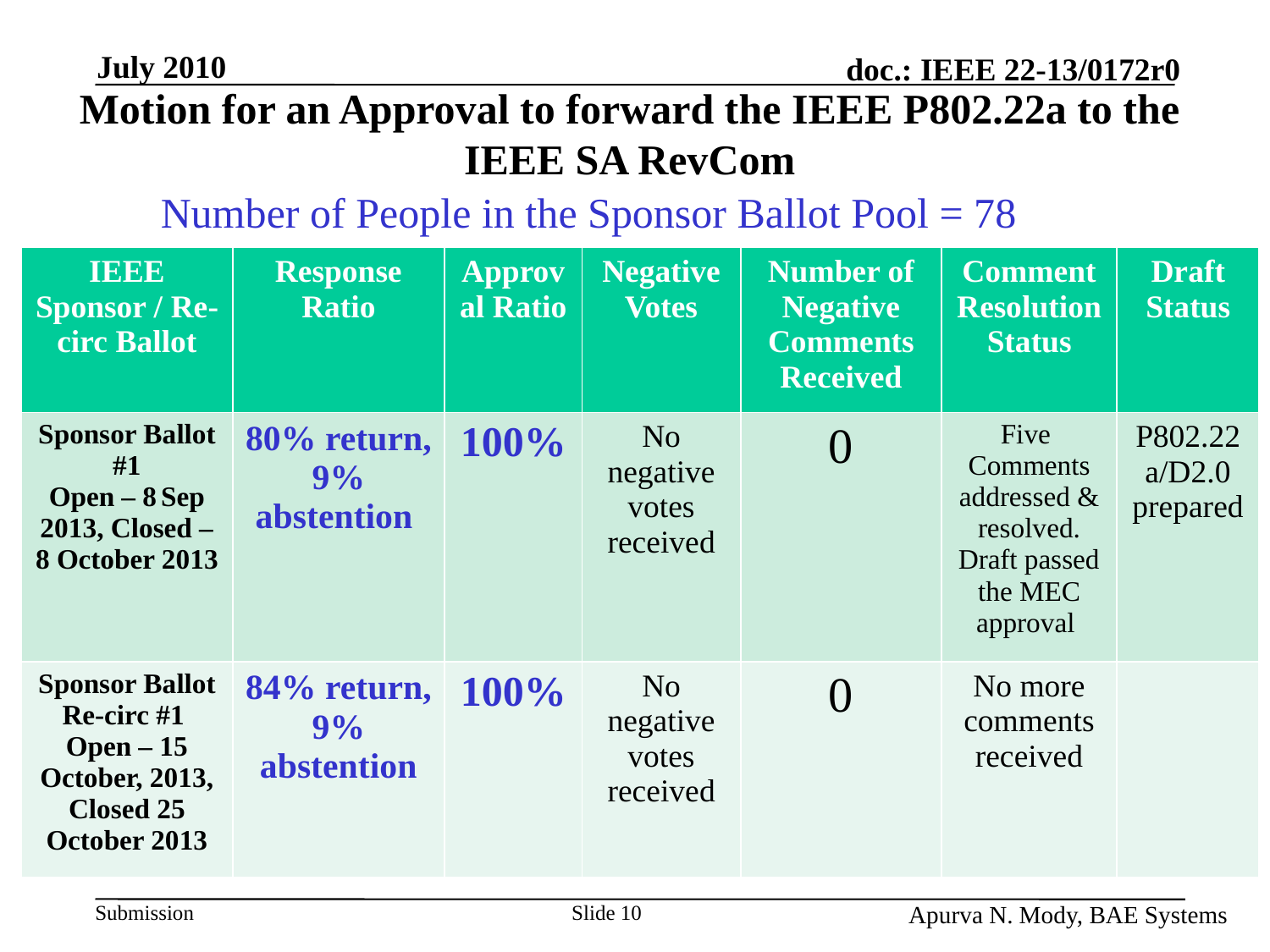

July 2010
# Motion for an Approval to forward the IEEE P802.22a to the IEEE SA RevCom
Number of People in the Sponsor Ballot Pool = 78
| IEEE Sponsor / Re-circ Ballot | Response Ratio | Approval Ratio | Negative Votes | Number of Negative Comments Received | Comment Resolution Status | Draft Status |
| --- | --- | --- | --- | --- | --- | --- |
| Sponsor Ballot #1 Open – 8 Sep 2013, Closed – 8 October 2013 | 80% return, 9% abstention | 100% | No negative votes received | 0 | Five Comments addressed & resolved. Draft passed the MEC approval | P802.22a/D2.0 prepared |
| Sponsor Ballot Re-circ #1 Open – 15 October, 2013, Closed 25 October 2013 | 84% return, 9% abstention | 100% | No negative votes received | 0 | No more comments received |  |
Apurva N. Mody, BAE Systems
Slide 10